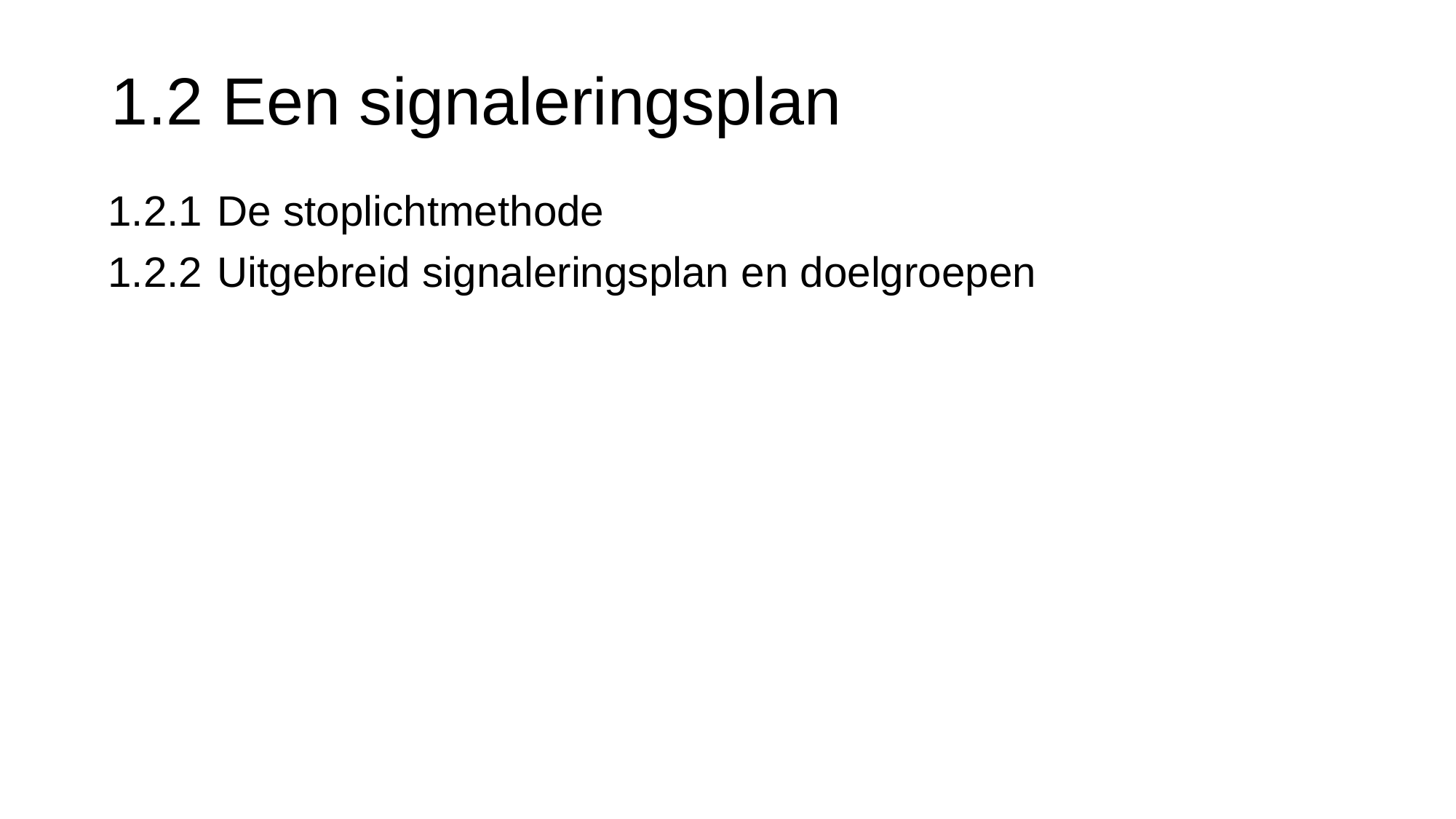

# 1.2 Een signaleringsplan
1.2.1	De stoplichtmethode
1.2.2	Uitgebreid signaleringsplan en doelgroepen